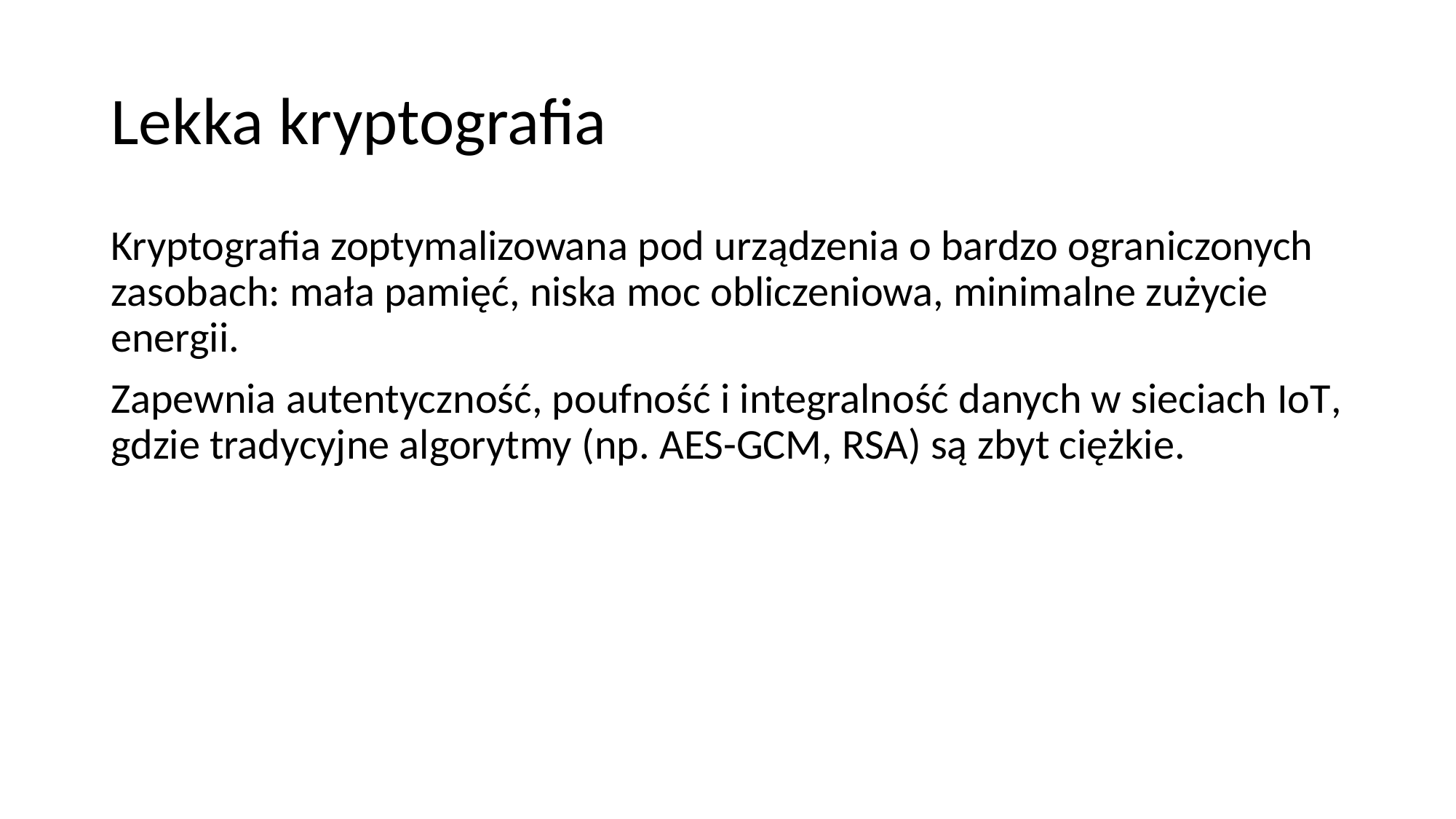

# Lekka kryptografia
Kryptografia zoptymalizowana pod urządzenia o bardzo ograniczonych zasobach: mała pamięć, niska moc obliczeniowa, minimalne zużycie energii.
Zapewnia autentyczność, poufność i integralność danych w sieciach IoT, gdzie tradycyjne algorytmy (np. AES-GCM, RSA) są zbyt ciężkie.